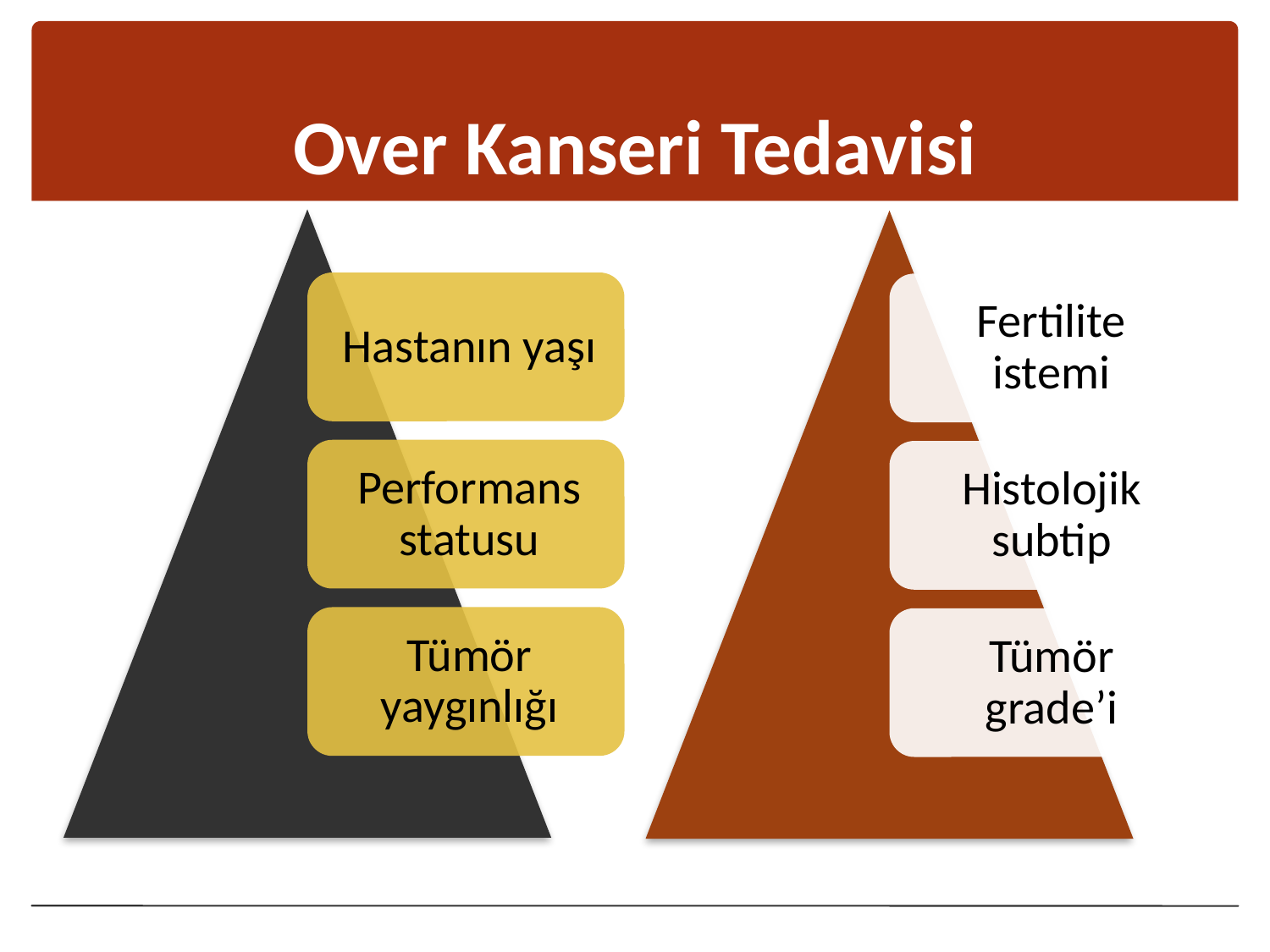

# Over Kanseri Tedavisi
Hastanın yaşı
Performans statusu
Tümör yaygınlığı
Fertilite istemi
Histolojik subtip
Tümör grade’i